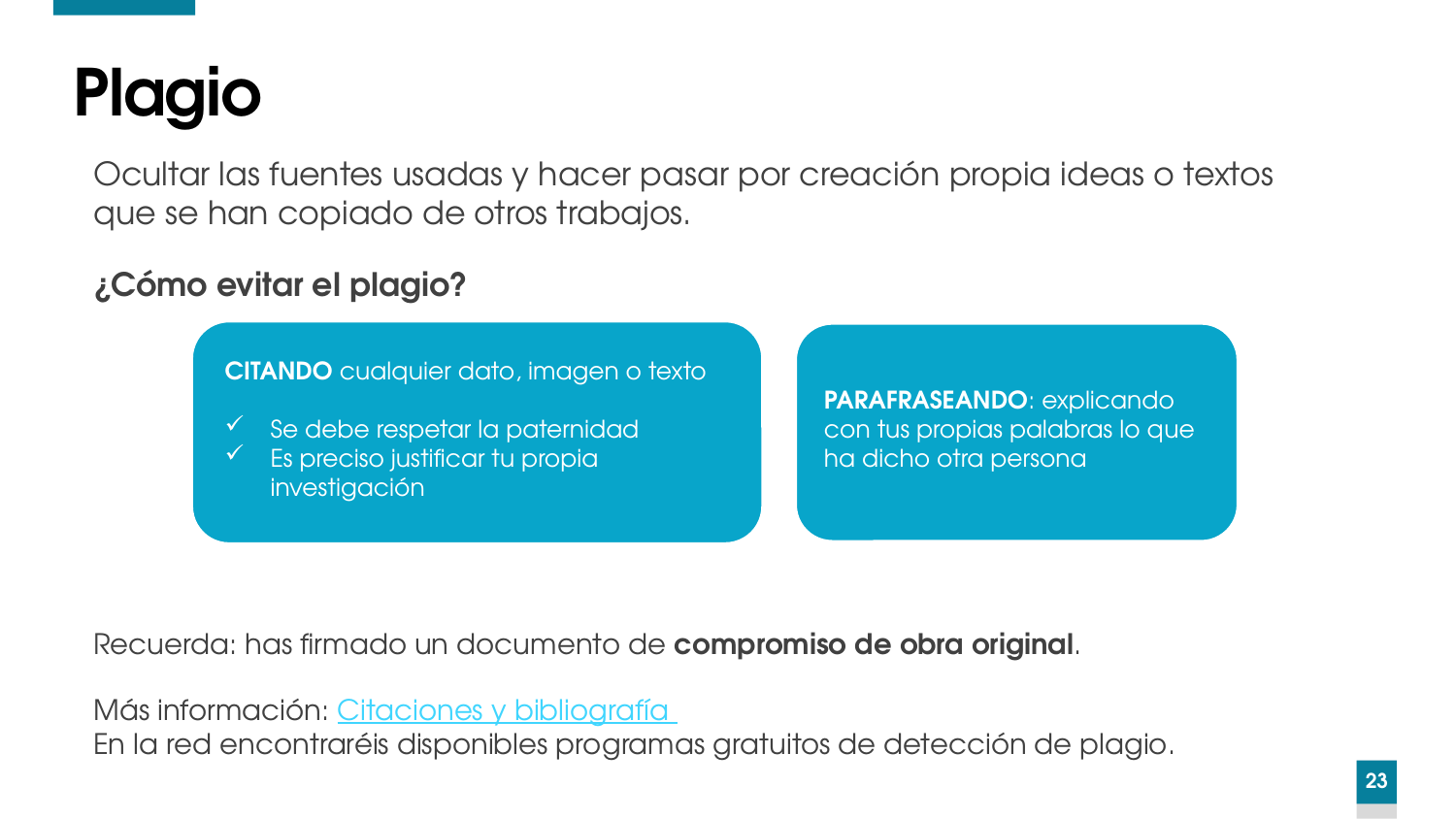

# Plagio
Ocultar las fuentes usadas y hacer pasar por creación propia ideas o textos que se han copiado de otros trabajos.
¿Cómo evitar el plagio?

Recuerda: has firmado un documento de compromiso de obra original.
Más información: Citaciones y bibliografía
En la red encontraréis disponibles programas gratuitos de detección de plagio.

CITANDO cualquier dato, imagen o texto

Se debe respetar la paternidad
Es preciso justificar tu propia  investigación

PARAFRASEANDO: explicando con tus propias palabras lo que ha dicho otra persona